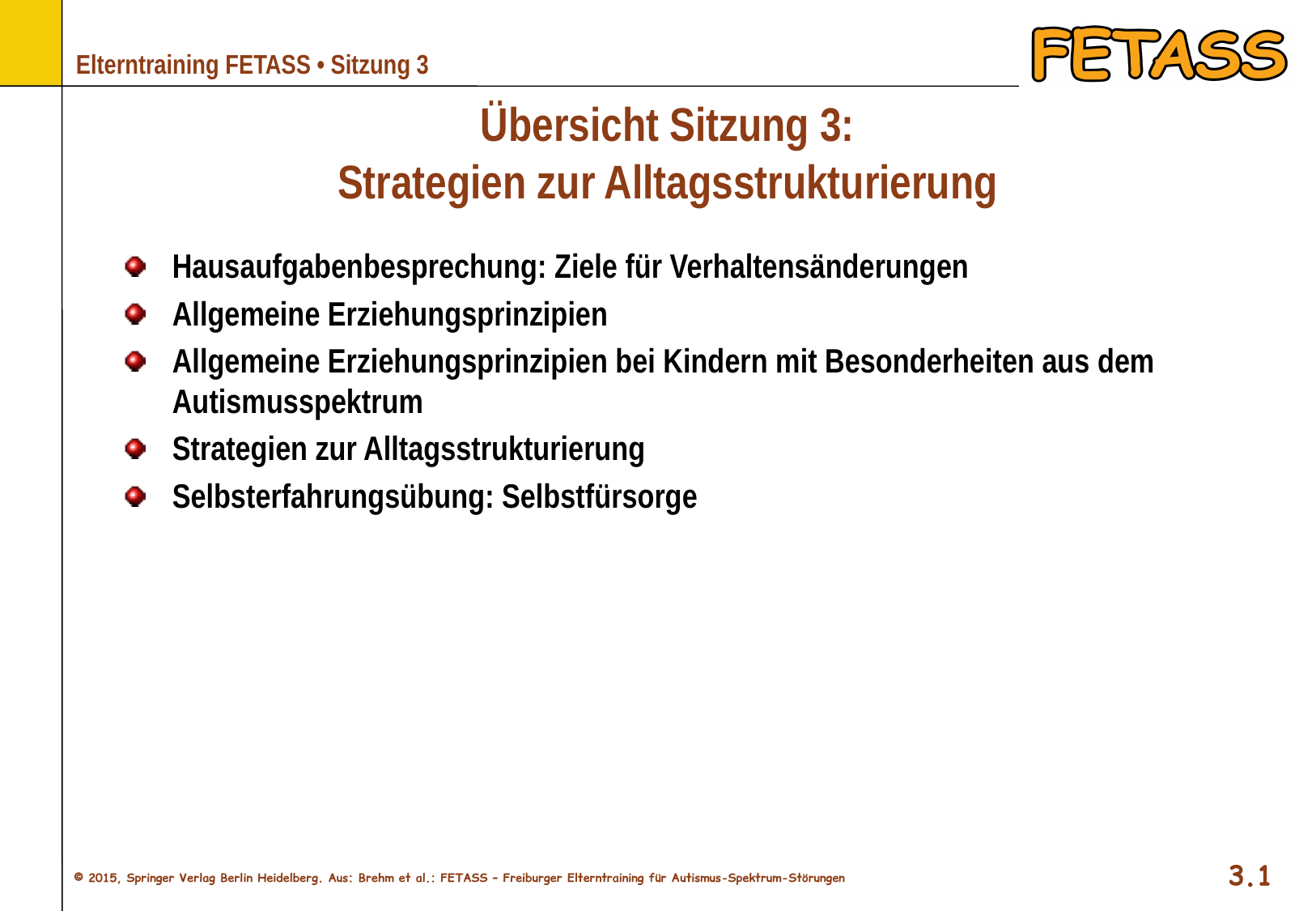

# Übersicht Sitzung 3: Strategien zur Alltagsstrukturierung
Hausaufgabenbesprechung: Ziele für Verhaltensänderungen
Allgemeine Erziehungsprinzipien
Allgemeine Erziehungsprinzipien bei Kindern mit Besonderheiten aus dem Autismusspektrum
Strategien zur Alltagsstrukturierung
Selbsterfahrungsübung: Selbstfürsorge